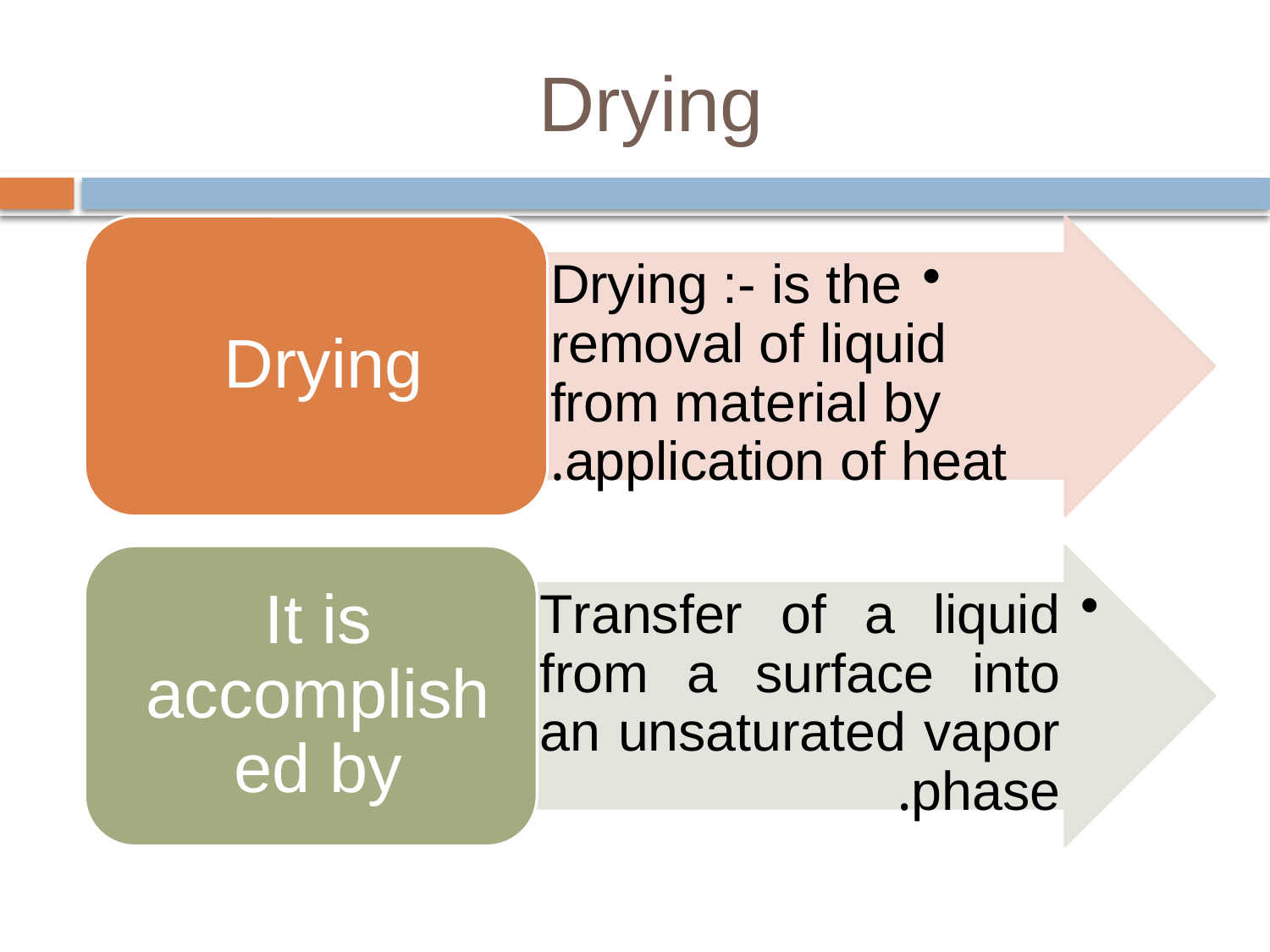

# Drying
Drying :- is the removal of liquid from material by application of heat.
Drying
Transfer of a liquid from a surface into an unsaturated vapor phase.
It is accomplished by